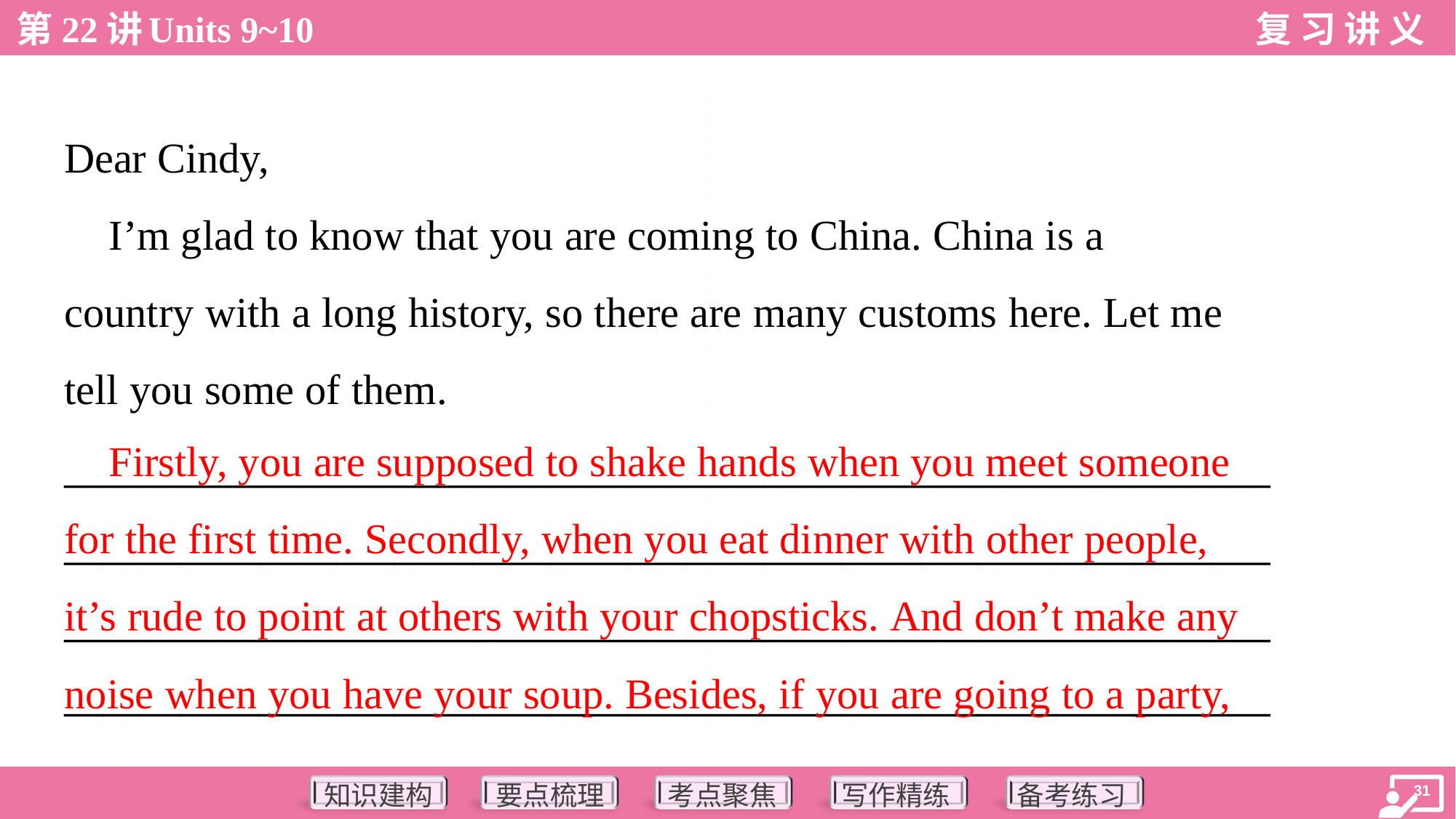

Dear Cindy,
    I’m glad to know that you are coming to China. China is a
country with a long history, so there are many customs here. Let me
tell you some of them.
______________________________________________________________
______________________________________________________________
______________________________________________________________
______________________________________________________________
    Firstly, you are supposed to shake hands when you meet someone
for the first time. Secondly, when you eat dinner with other people,
it’s rude to point at others with your chopsticks. And don’t make any
noise when you have your soup. Besides, if you are going to a party,